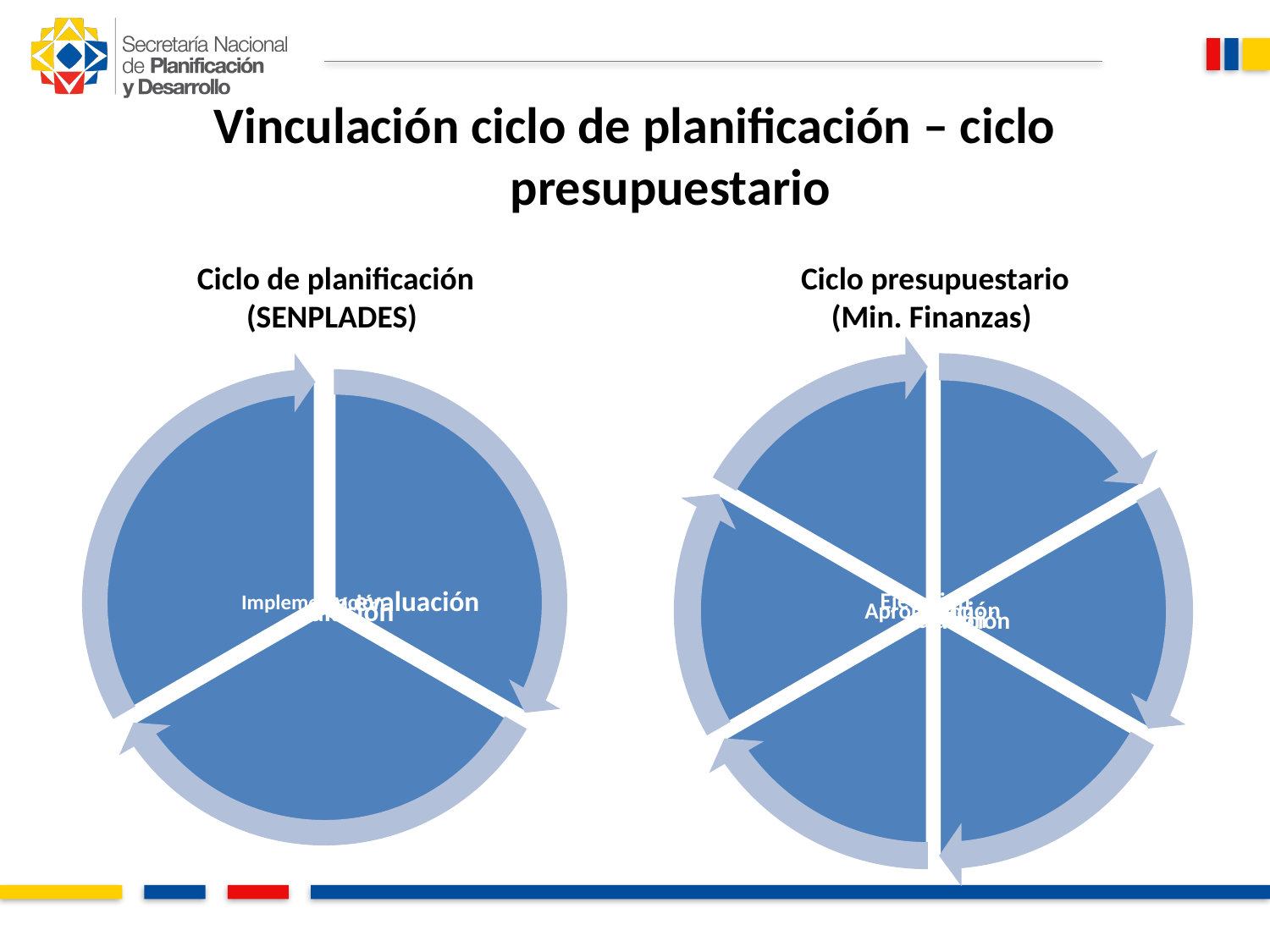

Vinculación ciclo de planificación – ciclo presupuestario

Ciclo de planificación
(SENPLADES)
Ciclo presupuestario
(Min. Finanzas)
Seguimiento y evaluación
Formulación
Implementación
Seguimiento y evaluación
Liquidación
Programación
Formulación
Aprobación
Ejecución